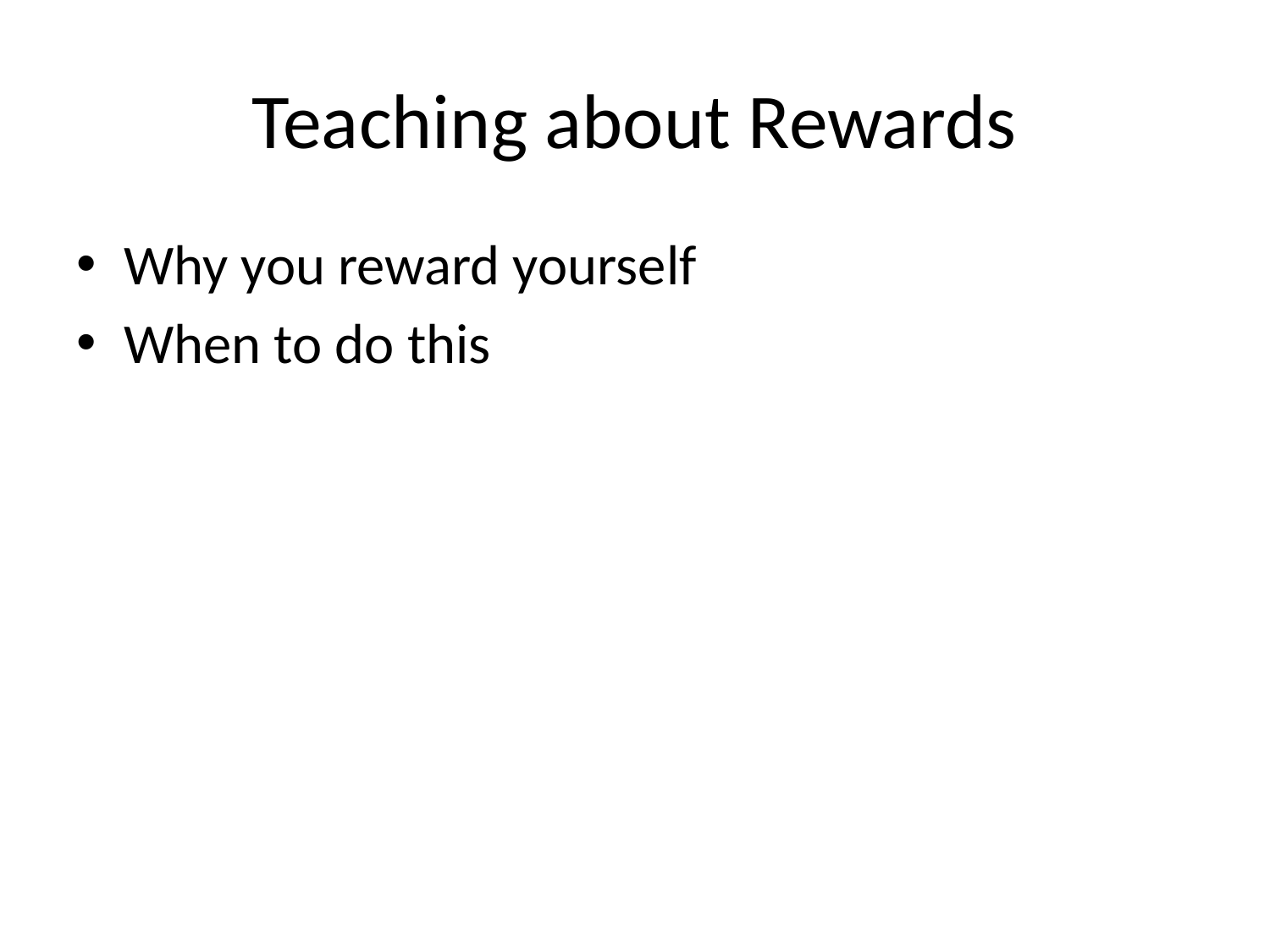

# Teaching about Rewards
Why you reward yourself
When to do this